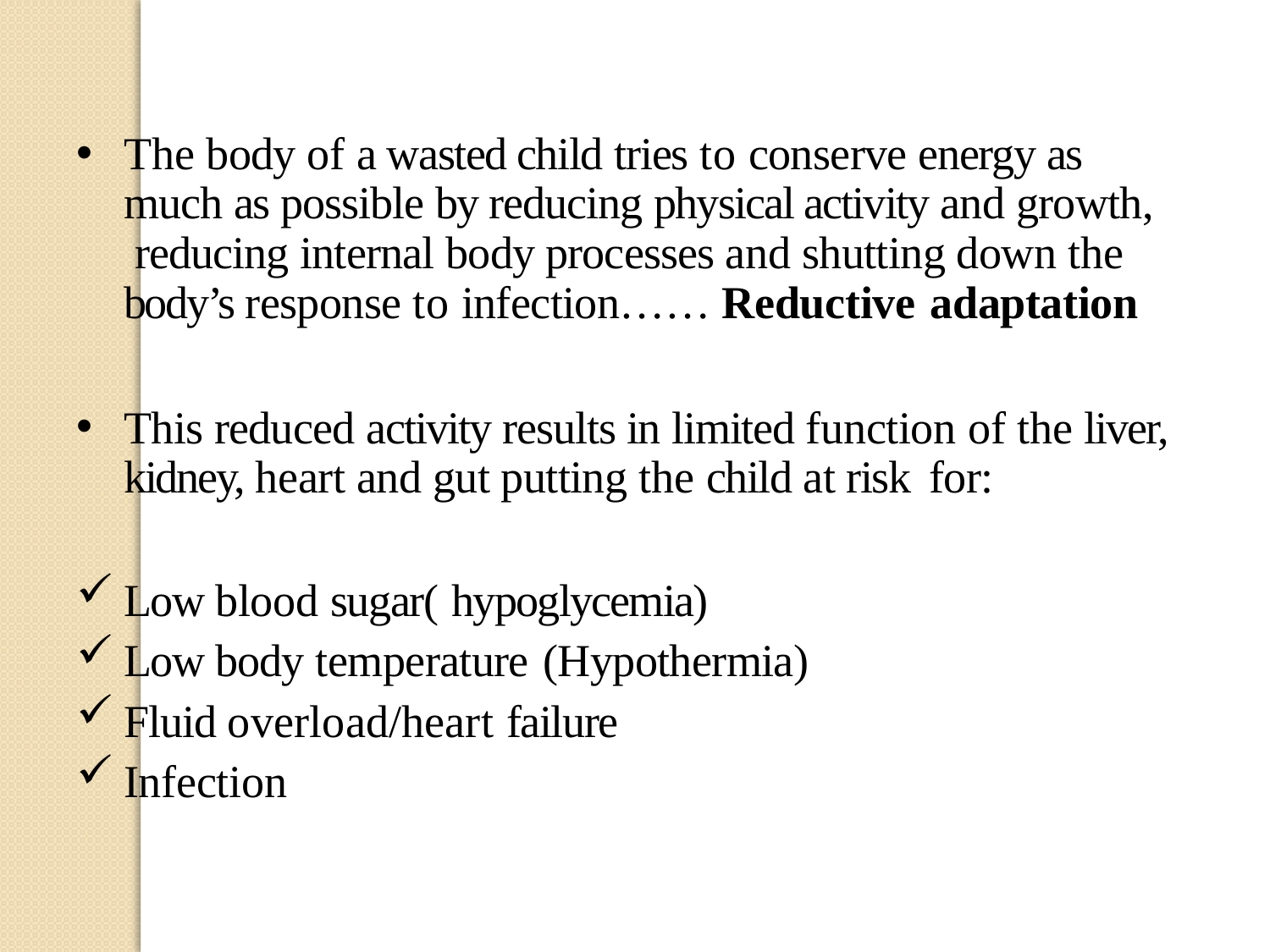

The body of a wasted child tries to conserve energy as  much as possible by reducing physical activity and growth,  reducing internal body processes and shutting down the  body’s response to infection…… Reductive adaptation

This reduced activity results in limited function of the liver,  kidney, heart and gut putting the child at risk for:

Low blood sugar( hypoglycemia)
Low body temperature (Hypothermia)
Fluid overload/heart failure
Infection